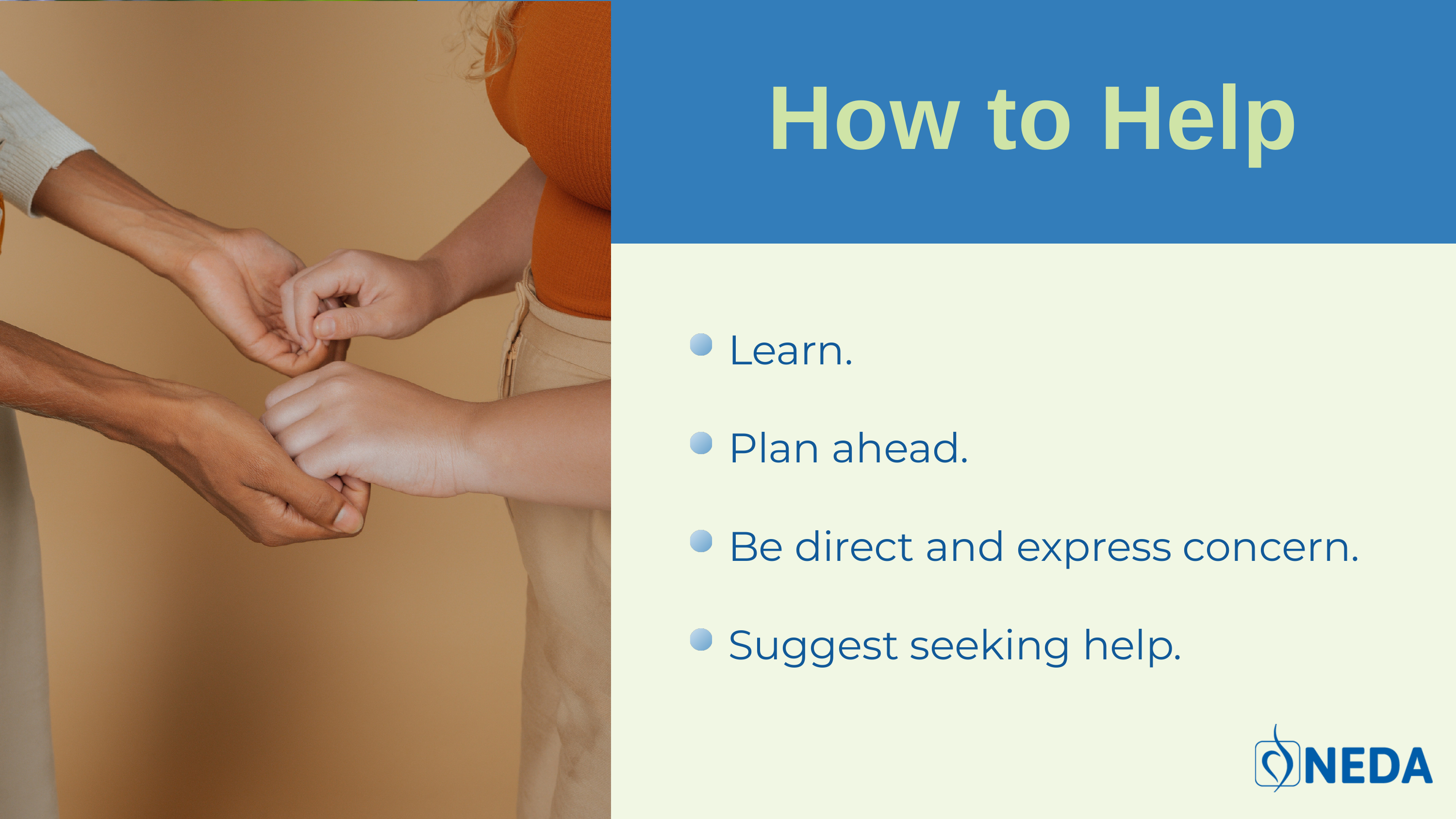

How to Help
Learn.

Plan ahead.

Be direct and express concern.

Suggest seeking help.